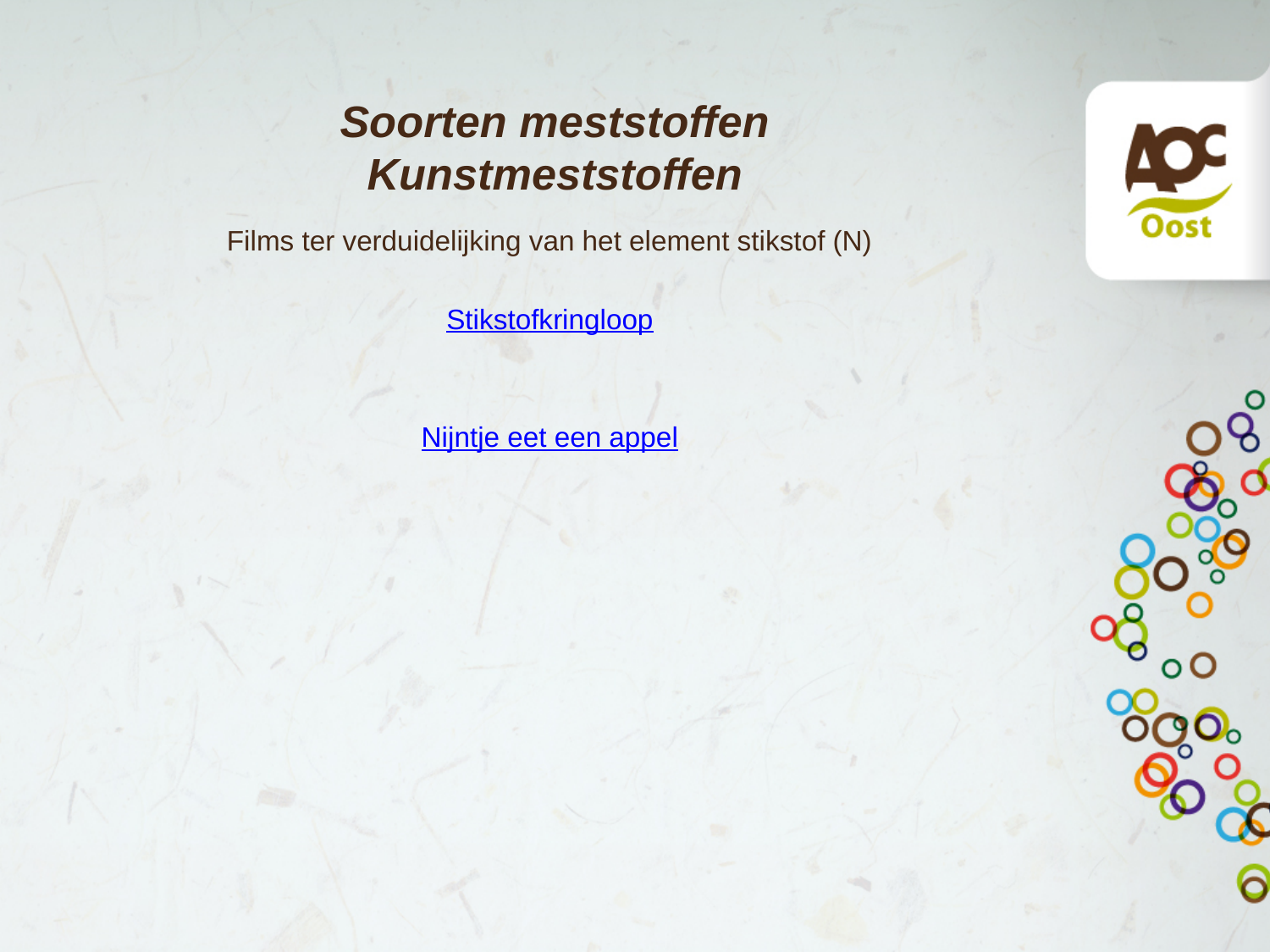

# Soorten meststoffen Kunstmeststoffen
Films ter verduidelijking van het element stikstof (N)

Stikstofkringloop

Nijntje eet een appel